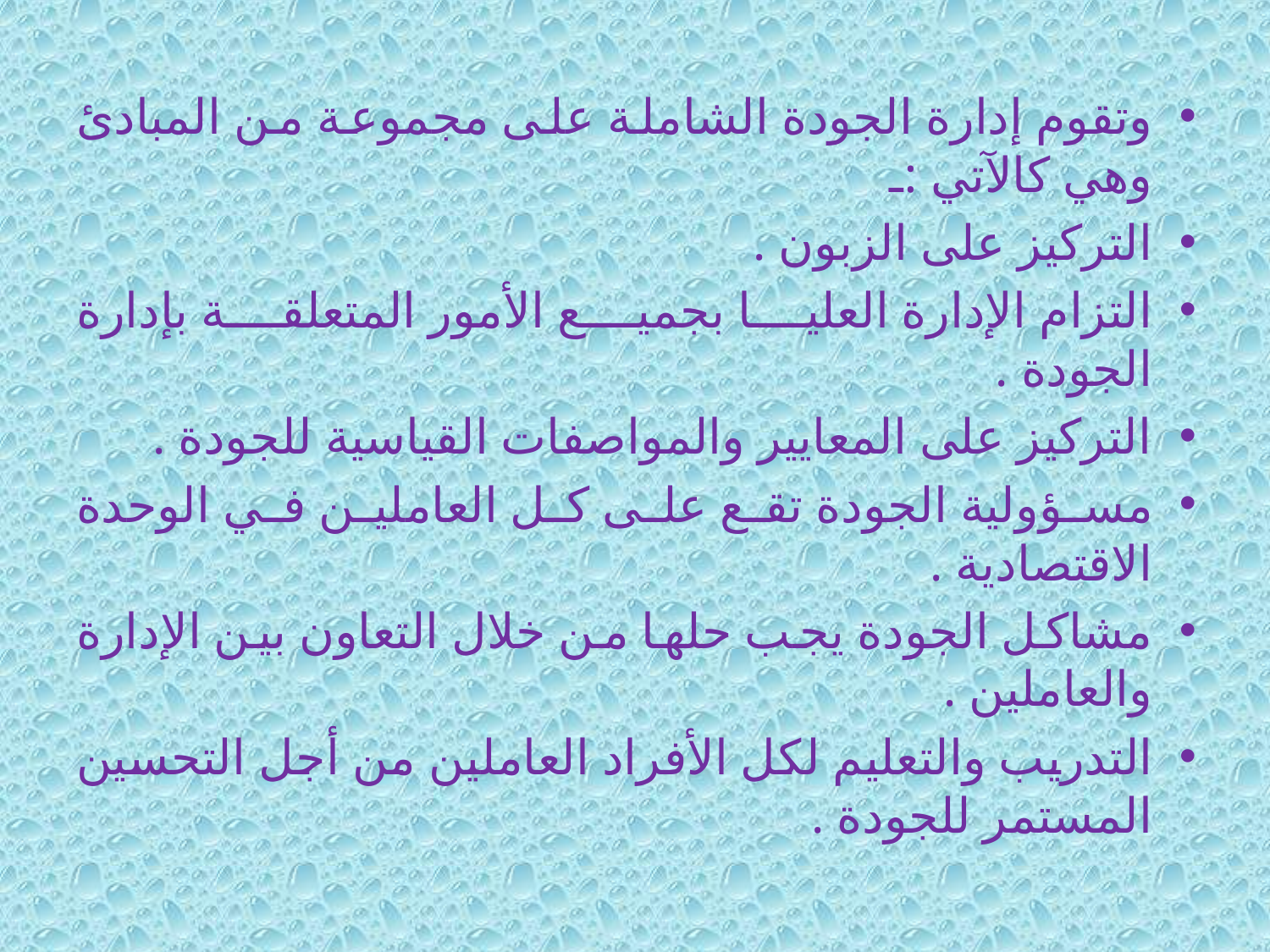

وتقوم إدارة الجودة الشاملة على مجموعة من المبادئ وهي كالآتي :ـ
التركيز على الزبون .
التزام الإدارة العليا بجميع الأمور المتعلقة بإدارة الجودة .
التركيز على المعايير والمواصفات القياسية للجودة .
مسؤولية الجودة تقع على كل العاملين في الوحدة الاقتصادية .
مشاكل الجودة يجب حلها من خلال التعاون بين الإدارة والعاملين .
التدريب والتعليم لكل الأفراد العاملين من أجل التحسين المستمر للجودة .